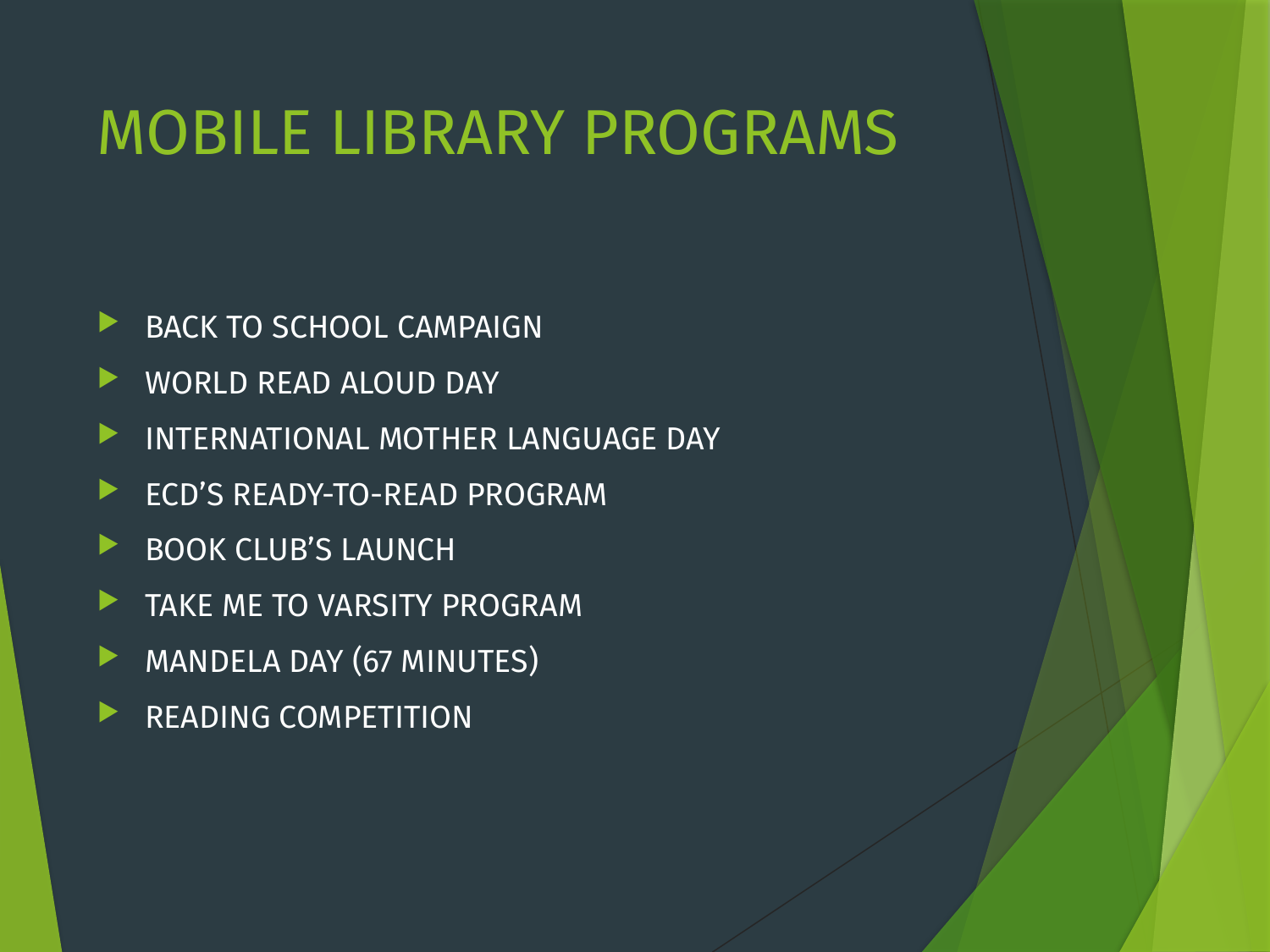

# MOBILE LIBRARY PROGRAMS
BACK TO SCHOOL CAMPAIGN
WORLD READ ALOUD DAY
INTERNATIONAL MOTHER LANGUAGE DAY
ECD’S READY-TO-READ PROGRAM
BOOK CLUB’S LAUNCH
TAKE ME TO VARSITY PROGRAM
MANDELA DAY (67 MINUTES)
READING COMPETITION